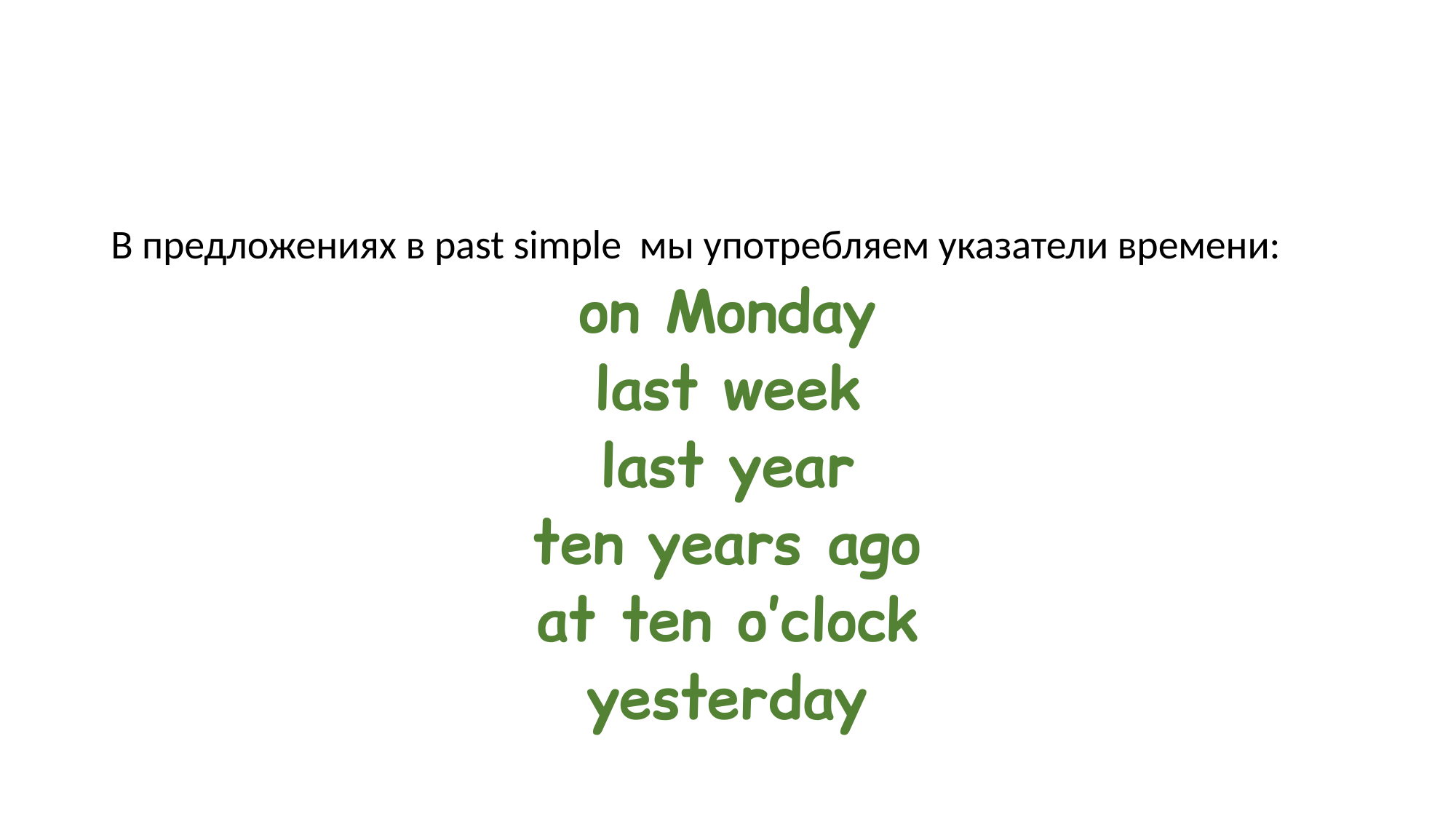

#
В предложениях в past simple  мы употребляем указатели времени:
on Monday
last week
last year
ten years ago
at ten o’clock
yesterday